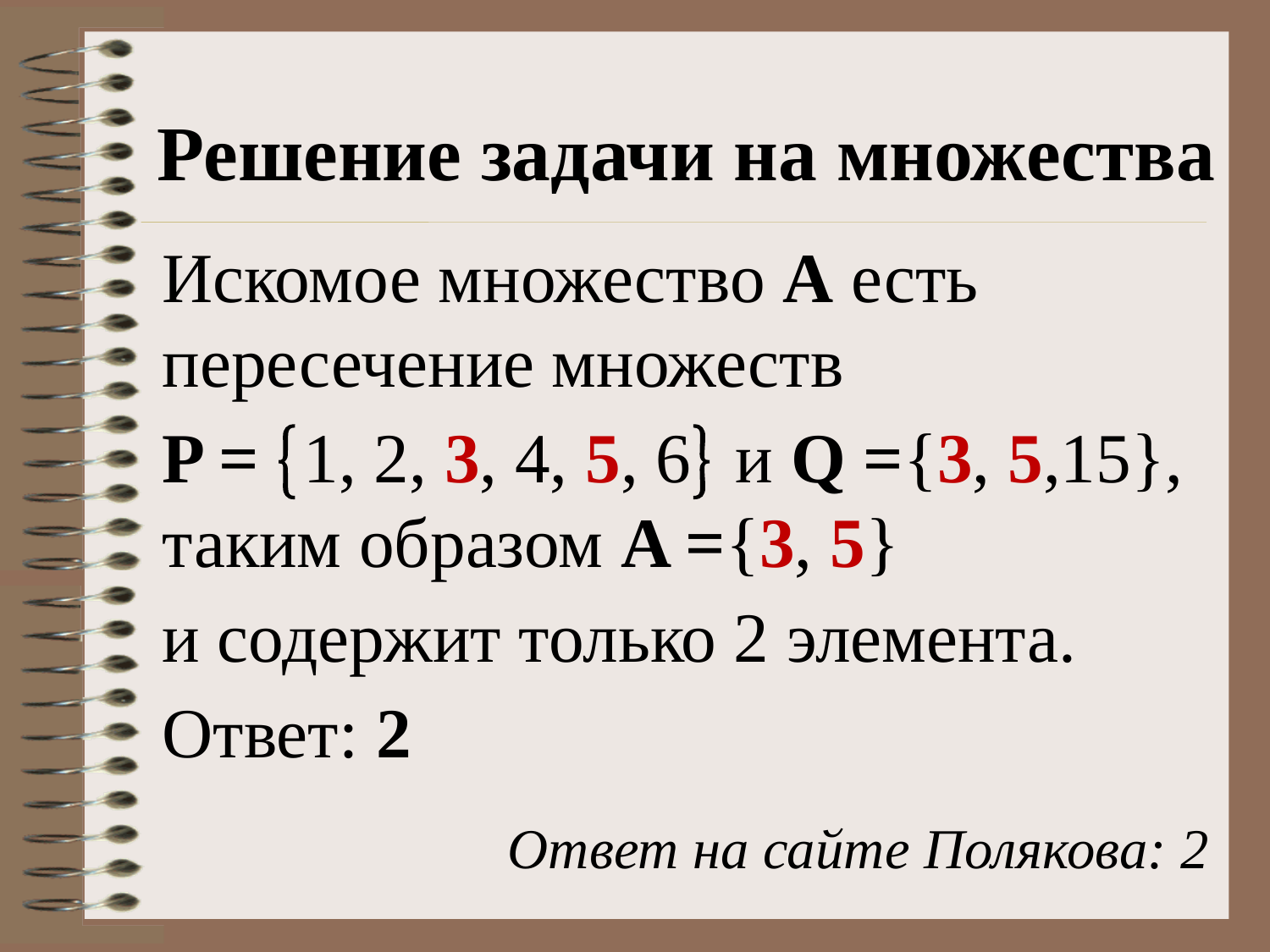

Решение задачи на множества
Искомое множество А есть пересечение множеств
P = {1, 2, 3, 4, 5, 6} и Q ={3, 5,15}, таким образом A ={3, 5}
и содержит только 2 элемента.
Ответ: 2
Ответ на сайте Полякова: 2